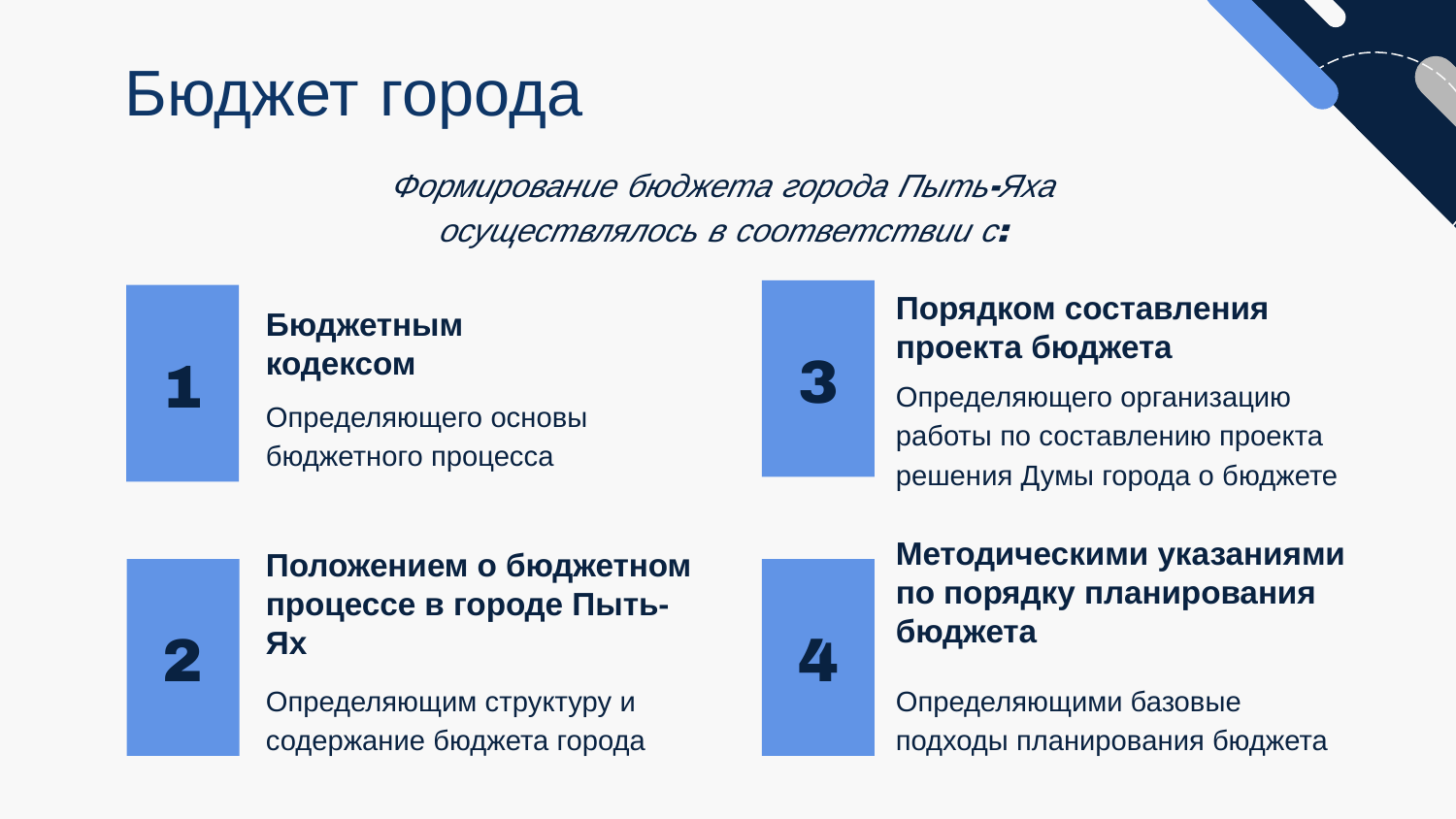

# Бюджет города
Формирование бюджета города Пыть-Яха осуществлялось в соответствии с:
Порядком составления
проекта бюджета
Бюджетным кодексом
3
1
Определяющего организацию работы по составлению проекта решения Думы города о бюджете
Определяющего основы бюджетного процесса
Положением о бюджетном процессе в городе Пыть-Ях
Методическими указаниями
по порядку планирования
бюджета
2
4
Определяющим структуру и содержание бюджета города
Определяющими базовые подходы планирования бюджета